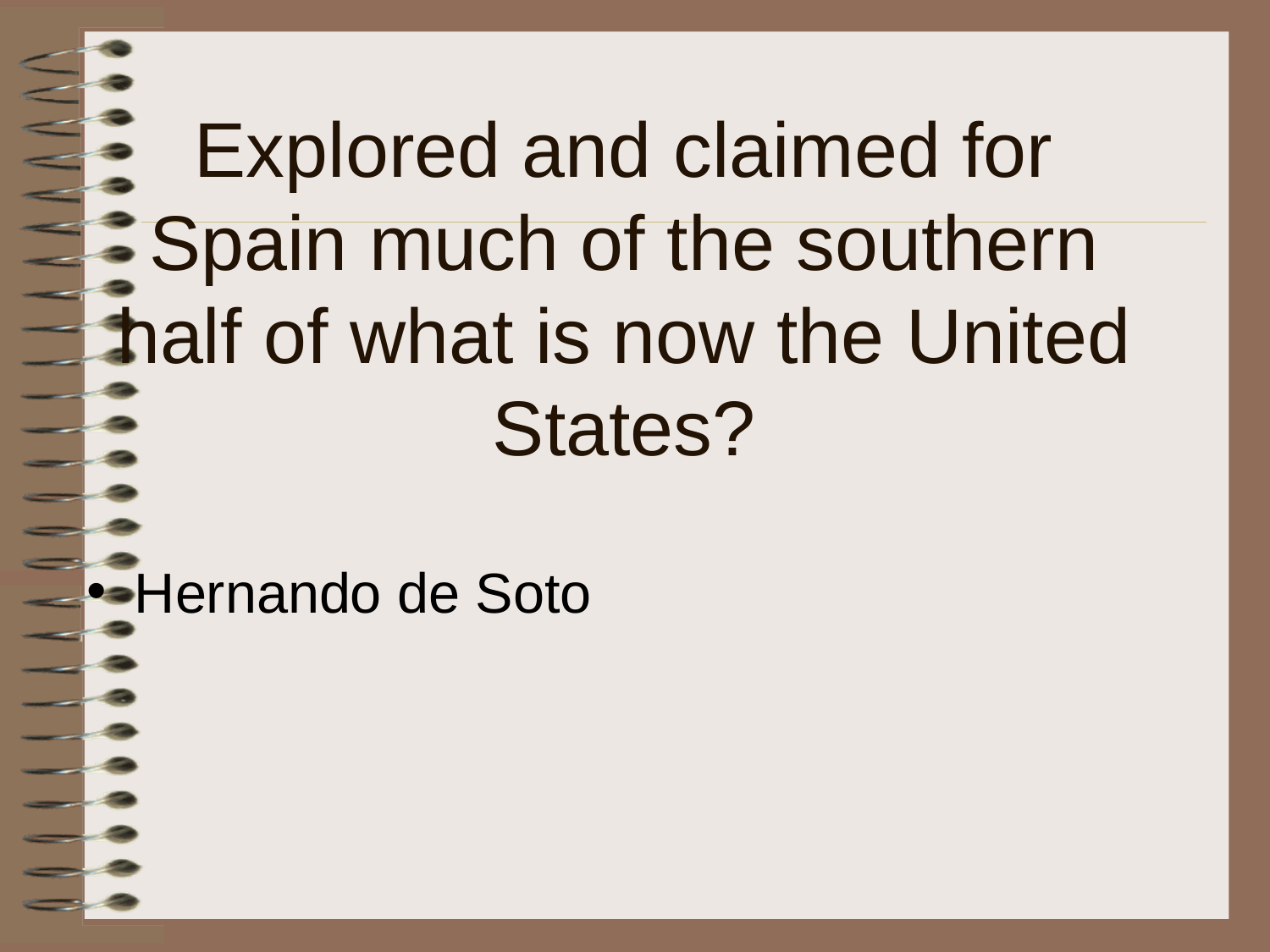

# Explored and claimed for Spain much of the southern half of what is now the United States?
Hernando de Soto